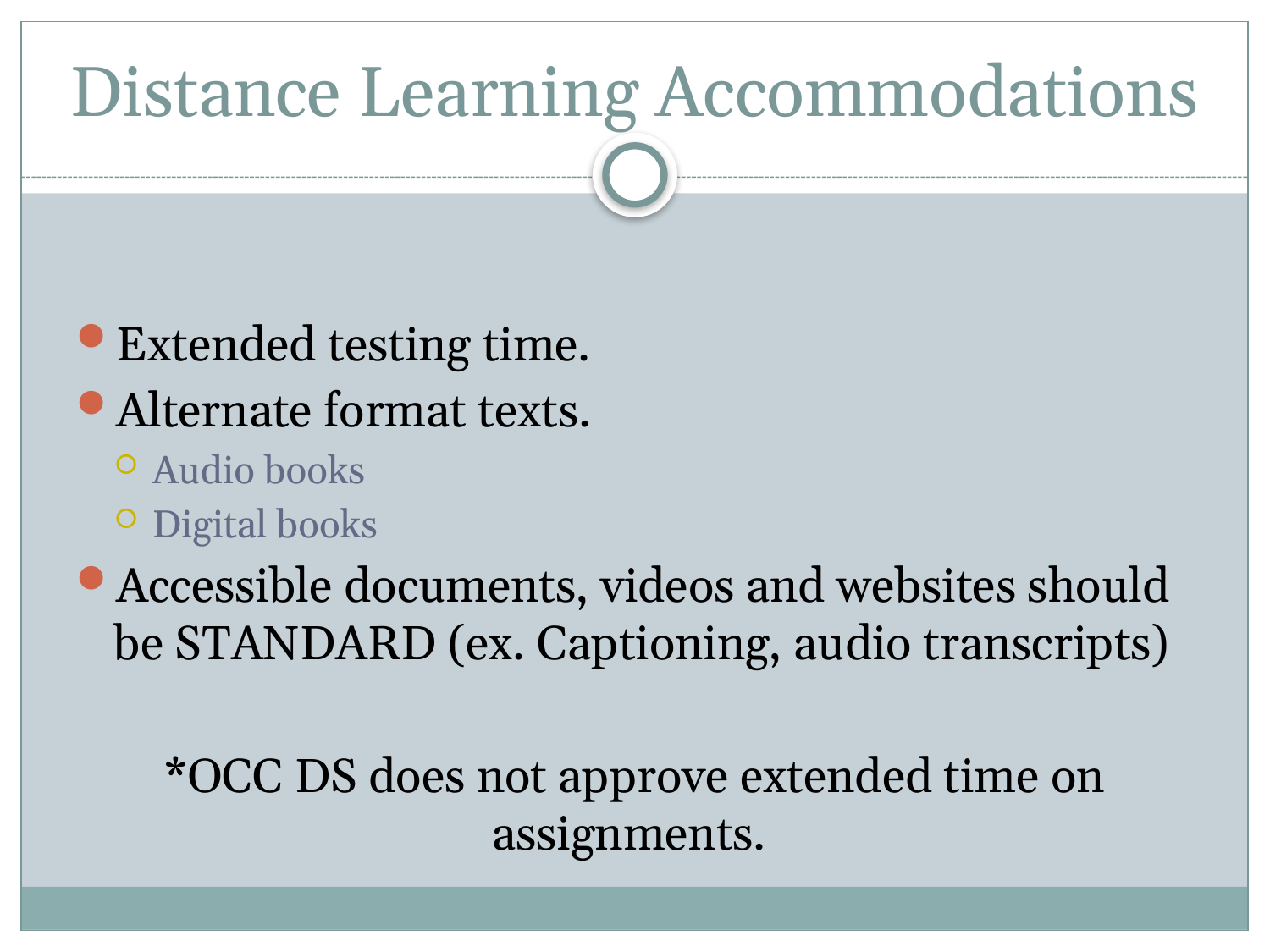

# Distance Learning Accommodations
Extended testing time.
Alternate format texts.
Audio books
Digital books
Accessible documents, videos and websites should be STANDARD (ex. Captioning, audio transcripts)

*OCC DS does not approve extended time on assignments.